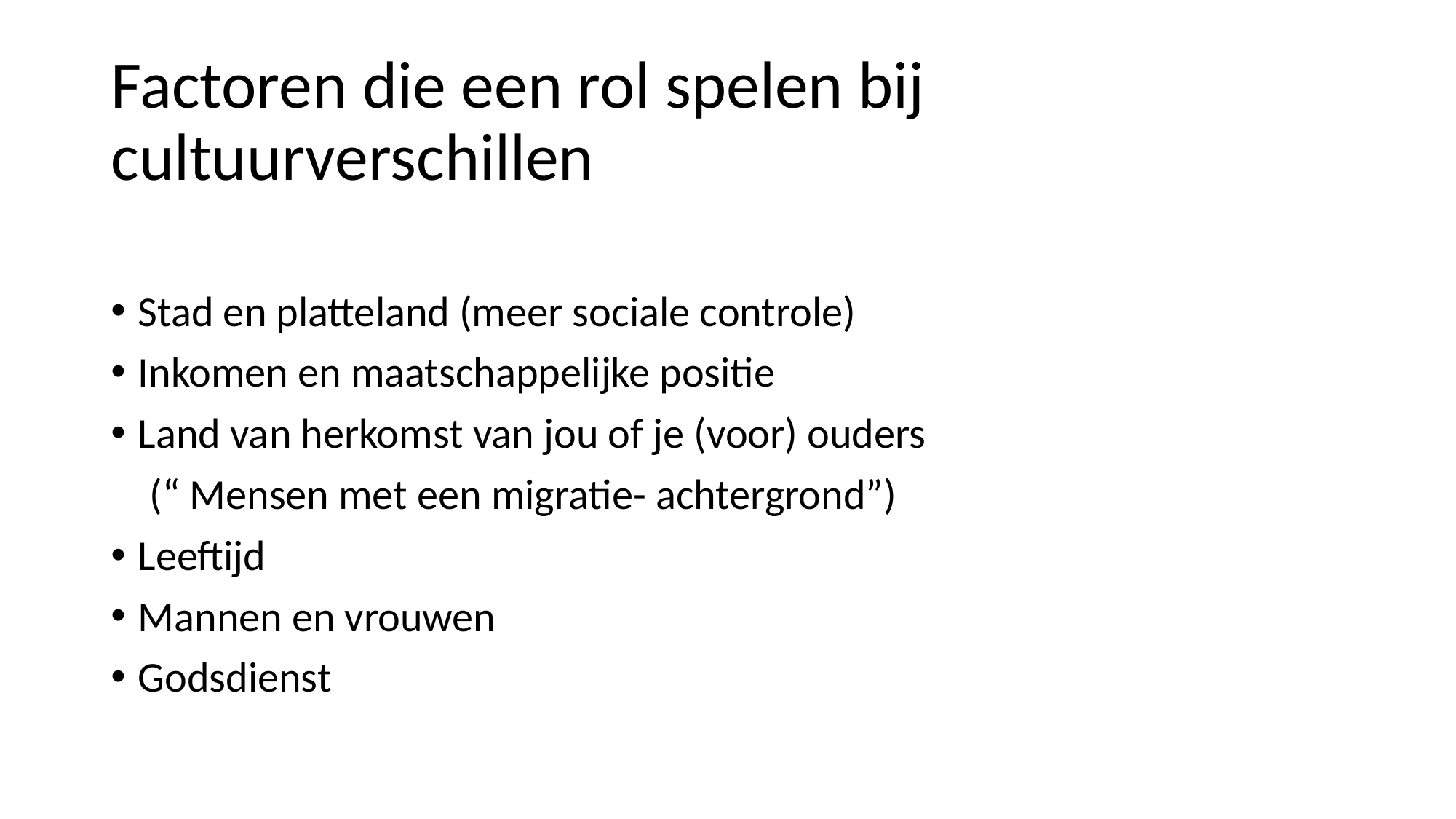

# Factoren die een rol spelen bij cultuurverschillen

Stad en platteland (meer sociale controle)
Inkomen en maatschappelijke positie
Land van herkomst van jou of je (voor) ouders
    (“ Mensen met een migratie- achtergrond”)
Leeftijd
Mannen en vrouwen
Godsdienst